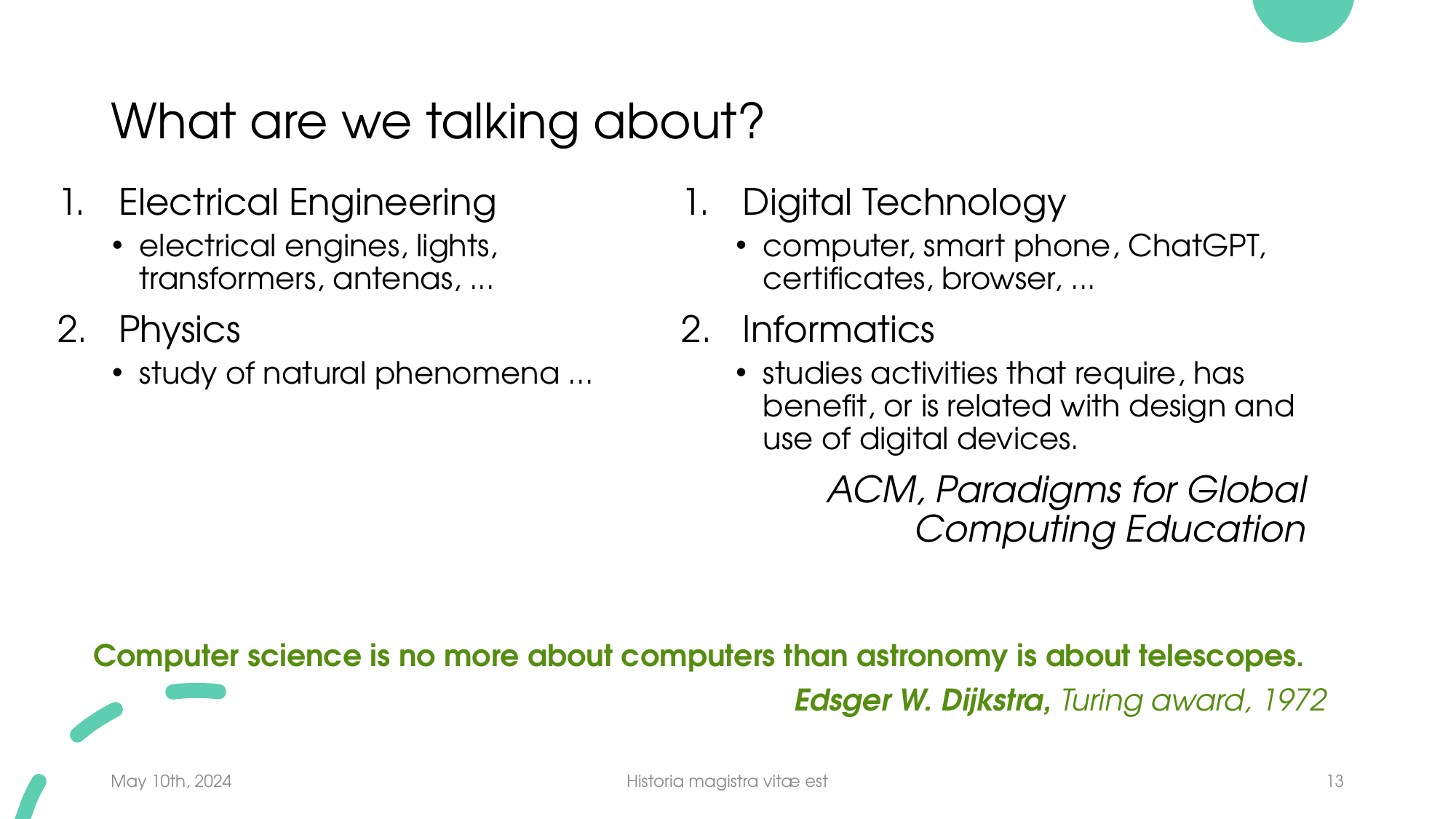

# What are we talking about?
Electrical Engineering
electrical engines, lights, transformers, antenas, ...
Physics
study of natural phenomena ...
Digital Technology
computer, smart phone, ChatGPT, certificates, browser, ...
Informatics
studies activities that require, has benefit, or is related with design and use of digital devices.
ACM, Paradigms for Global Computing Education
Computer science is no more about computers than astronomy is about telescopes.
Edsger W. Dijkstra, Turing award, 1972
May 10th, 2024
Historia magistra vitæ est
13